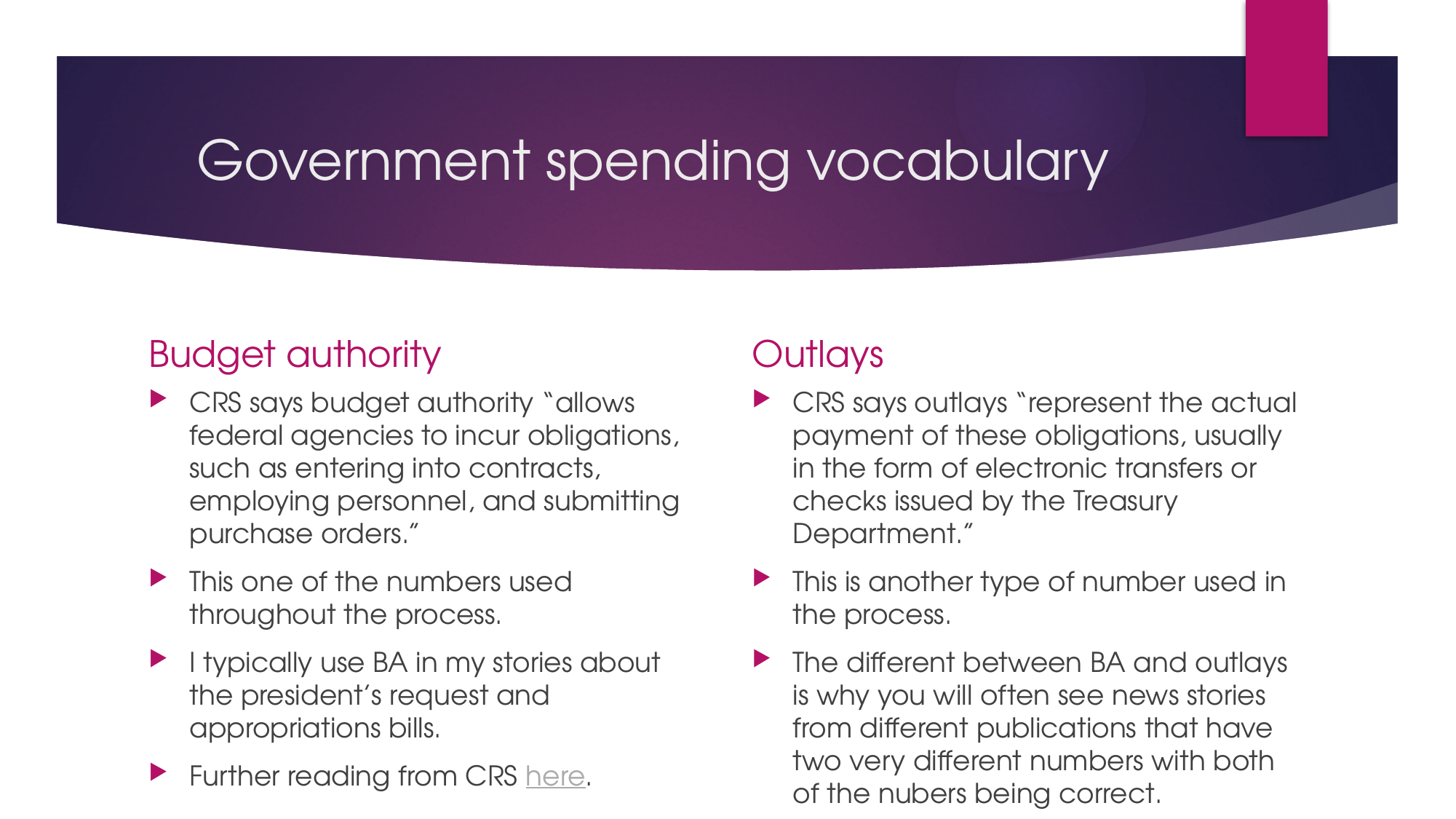

# Government spending vocabulary
Budget authority
Outlays
CRS says budget authority “allows federal agencies to incur obligations, such as entering into contracts, employing personnel, and submitting purchase orders.”
This one of the numbers used throughout the process.
I typically use BA in my stories about the president’s request and appropriations bills.
Further reading from CRS here.
CRS says outlays “represent the actual payment of these obligations, usually in the form of electronic transfers or checks issued by the Treasury Department.”
This is another type of number used in the process.
The different between BA and outlays is why you will often see news stories from different publications that have two very different numbers with both of the nubers being correct.